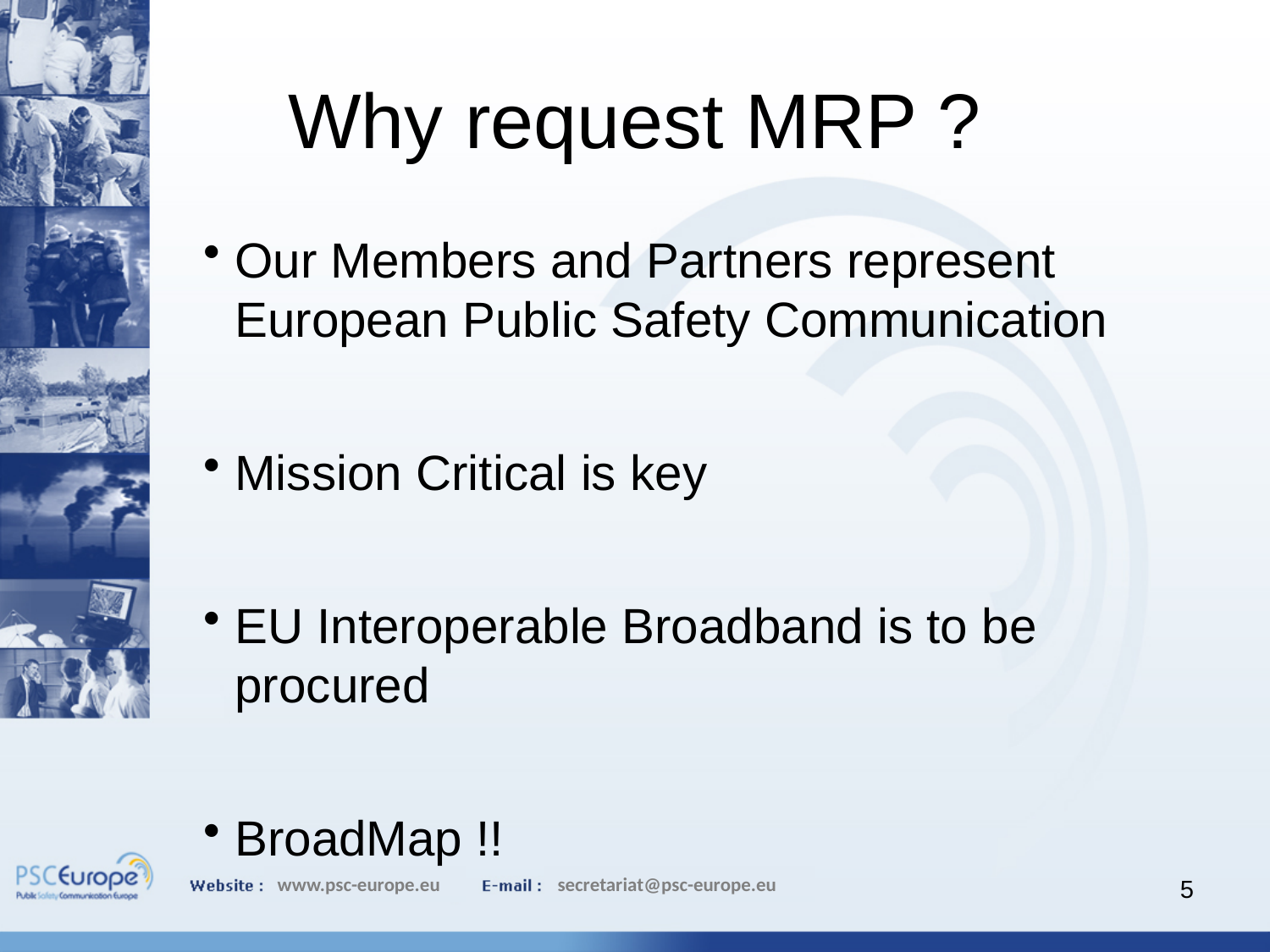

# Why request MRP ?
Our Members and Partners represent European Public Safety Communication

Mission Critical is key

EU Interoperable Broadband is to be procured

BroadMap !!
5